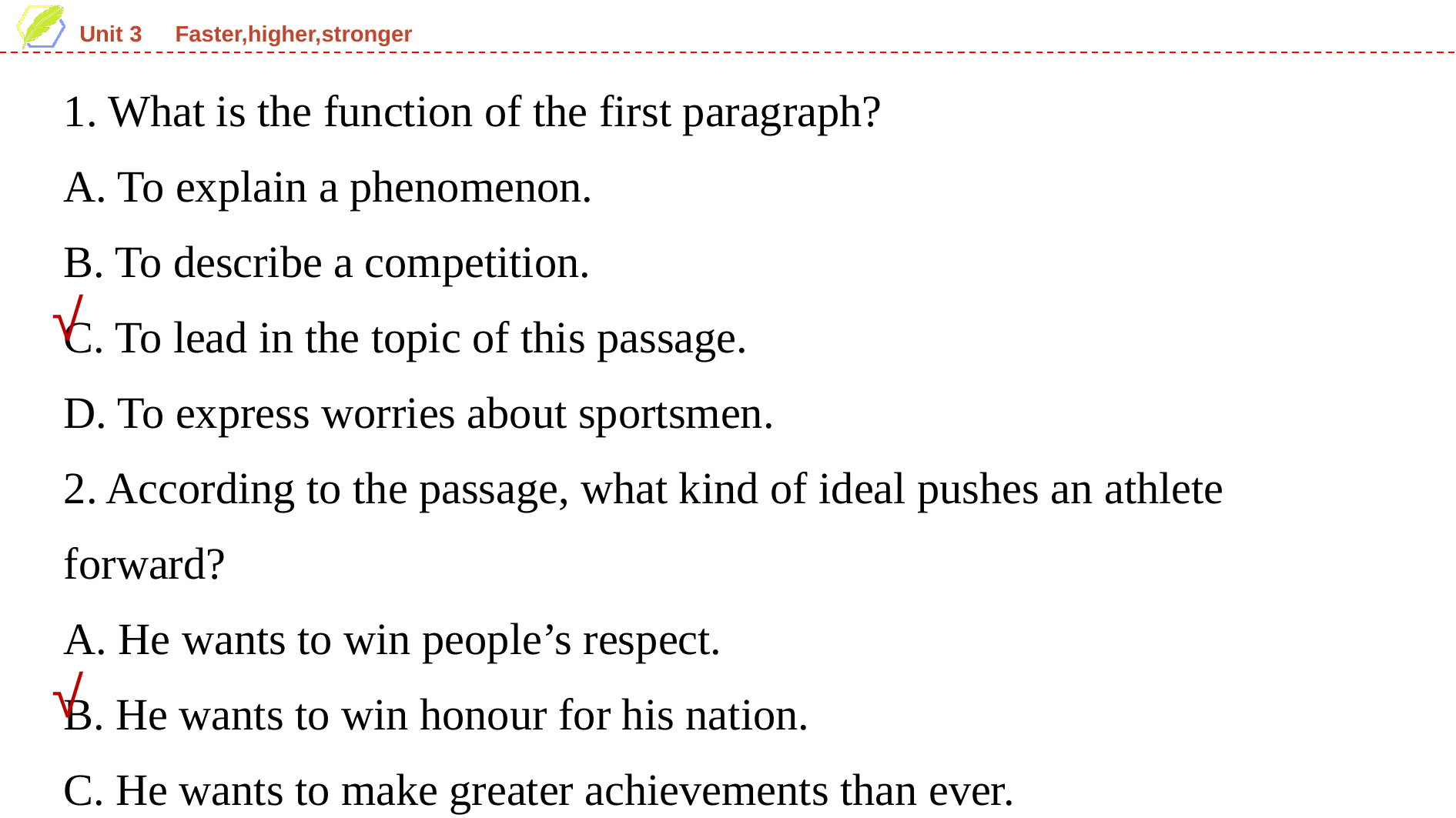

1. What is the function of the first paragraph?
A. To explain a phenomenon.
B. To describe a competition.
C. To lead in the topic of this passage.
D. To express worries about sportsmen.
2. According to the passage, what kind of ideal pushes an athlete forward?
A. He wants to win people’s respect.
B. He wants to win honour for his nation.
C. He wants to make greater achievements than ever.
D. He wants to earn more and more money and fame.

√
√